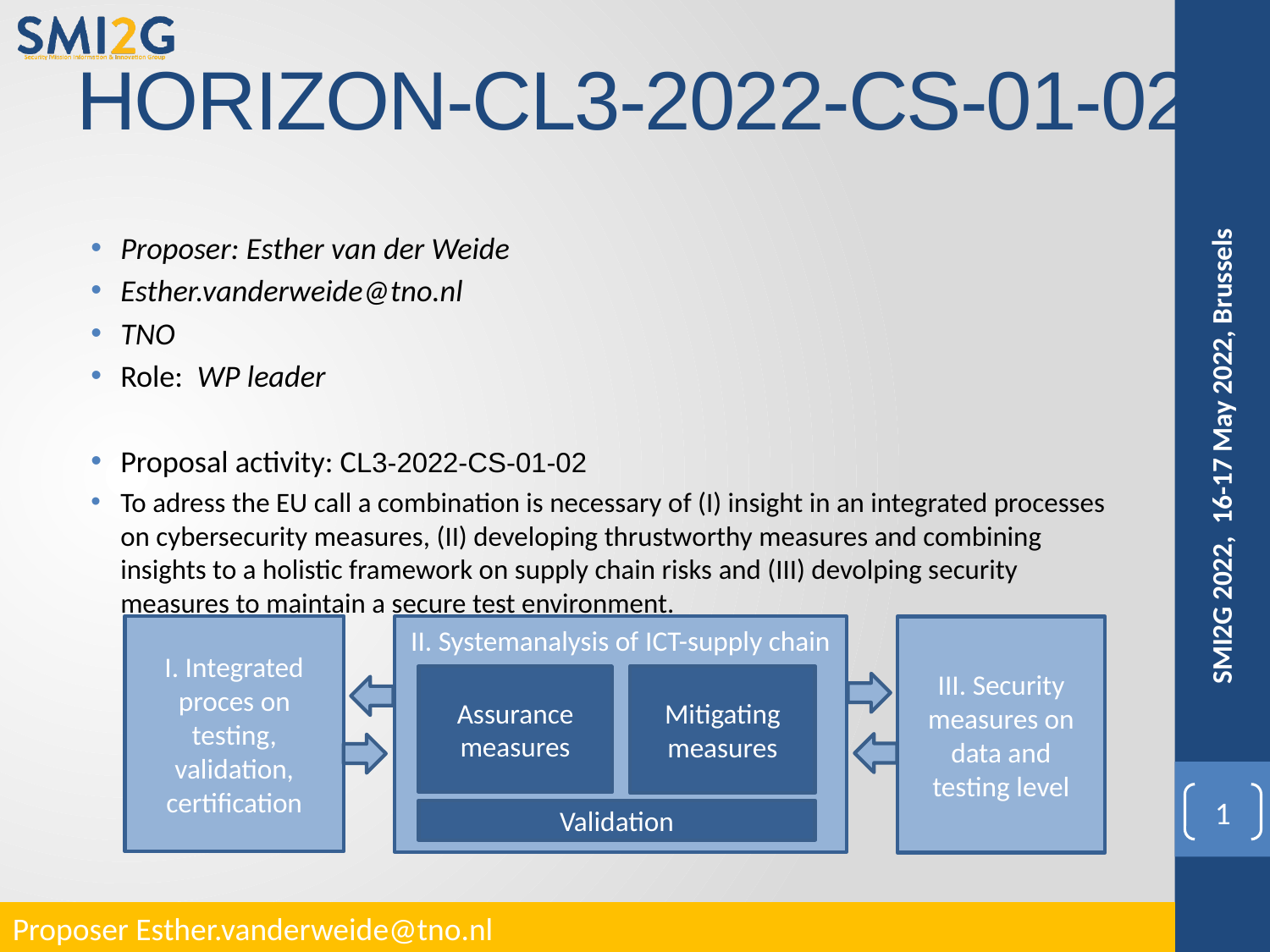

# HORIZON-CL3-2022-CS-01-02
Proposer: Esther van der Weide
Esther.vanderweide@tno.nl
TNO
Role:  WP leader

Proposal activity: CL3-2022-CS-01-02
To adress the EU call a combination is necessary of (I) insight in an integrated processes on cybersecurity measures, (II) developing thrustworthy measures and combining insights to a holistic framework on supply chain risks and (III) devolping security measures to maintain a secure test environment.

SMI2G 2022,  16-17 May 2022, Brussels
I. Integrated proces on testing, validation, certification
III. Security measures on data and testing level
II. Systemanalysis of ICT-supply chain
Assurance measures
Mitigating measures
Validation

1
Proposer Esther.vanderweide@tno.nl